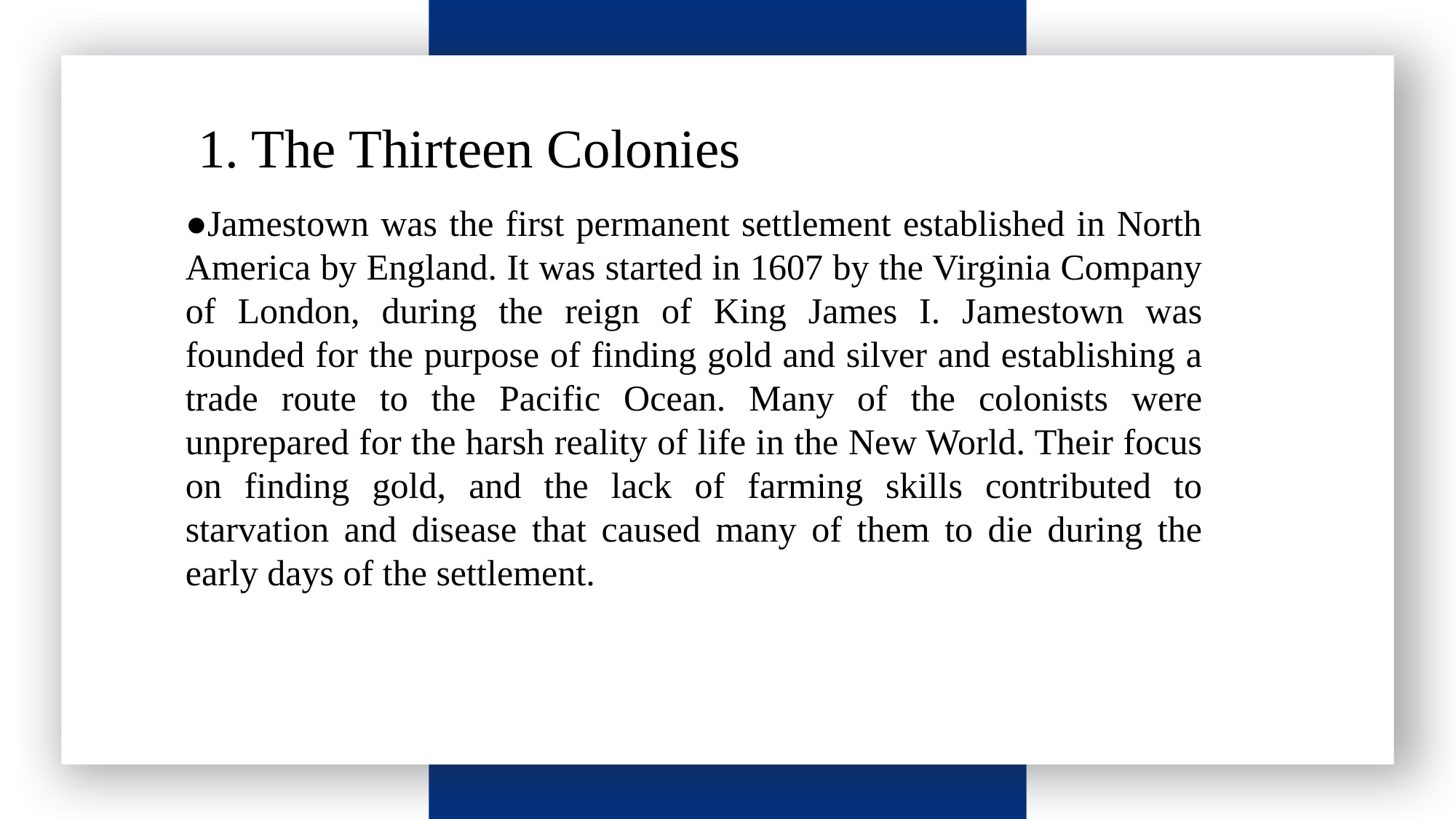

1. The Thirteen Colonies
●Jamestown was the first permanent settlement established in North America by England. It was started in 1607 by the Virginia Company of London, during the reign of King James I. Jamestown was founded for the purpose of finding gold and silver and establishing a trade route to the Pacific Ocean. Many of the colonists were unprepared for the harsh reality of life in the New World. Their focus on finding gold, and the lack of farming skills contributed to starvation and disease that caused many of them to die during the early days of the settlement.